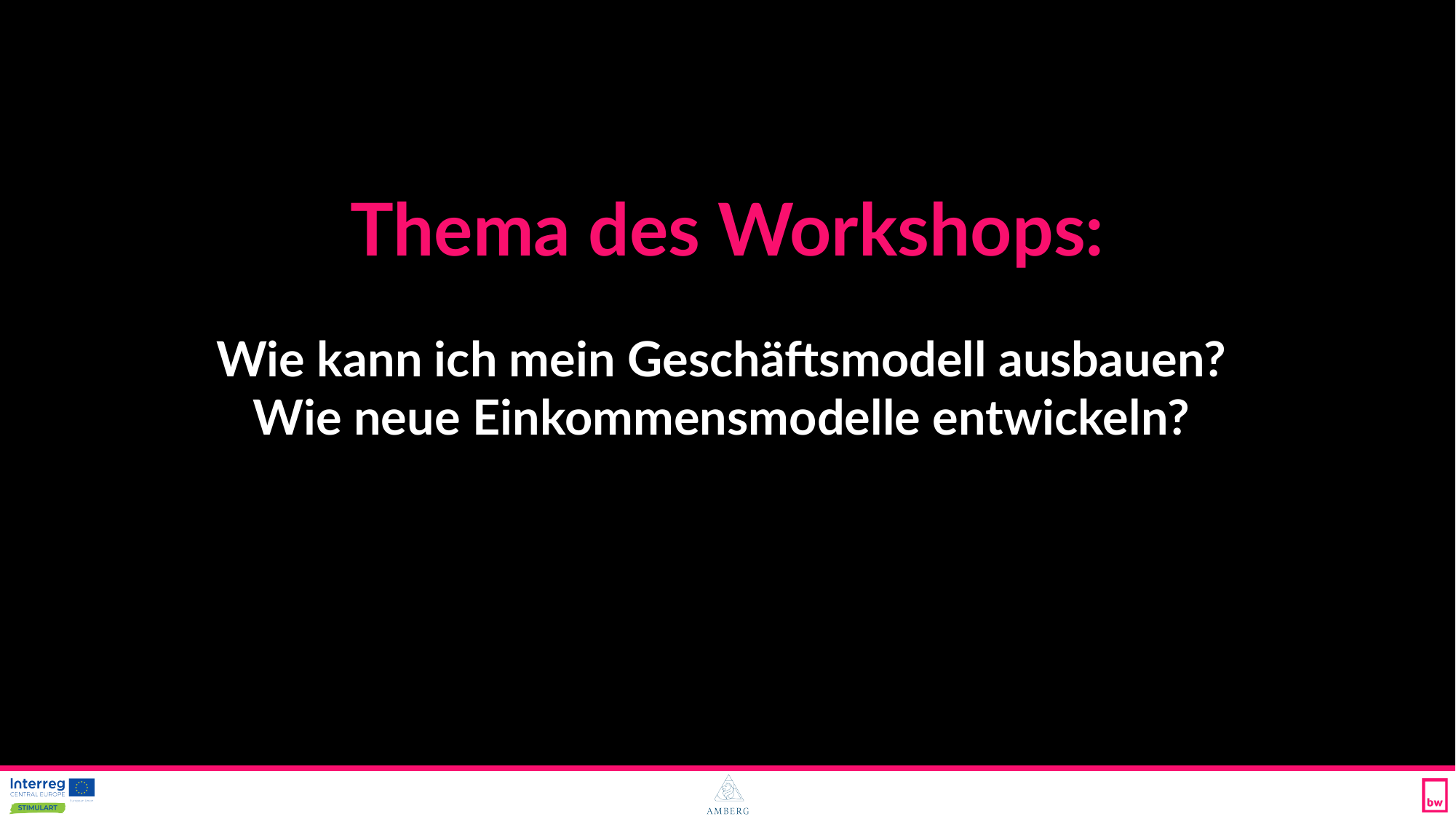

Thema des Workshops:

Wie kann ich mein Geschäftsmodell ausbauen?
Wie neue Einkommensmodelle entwickeln?